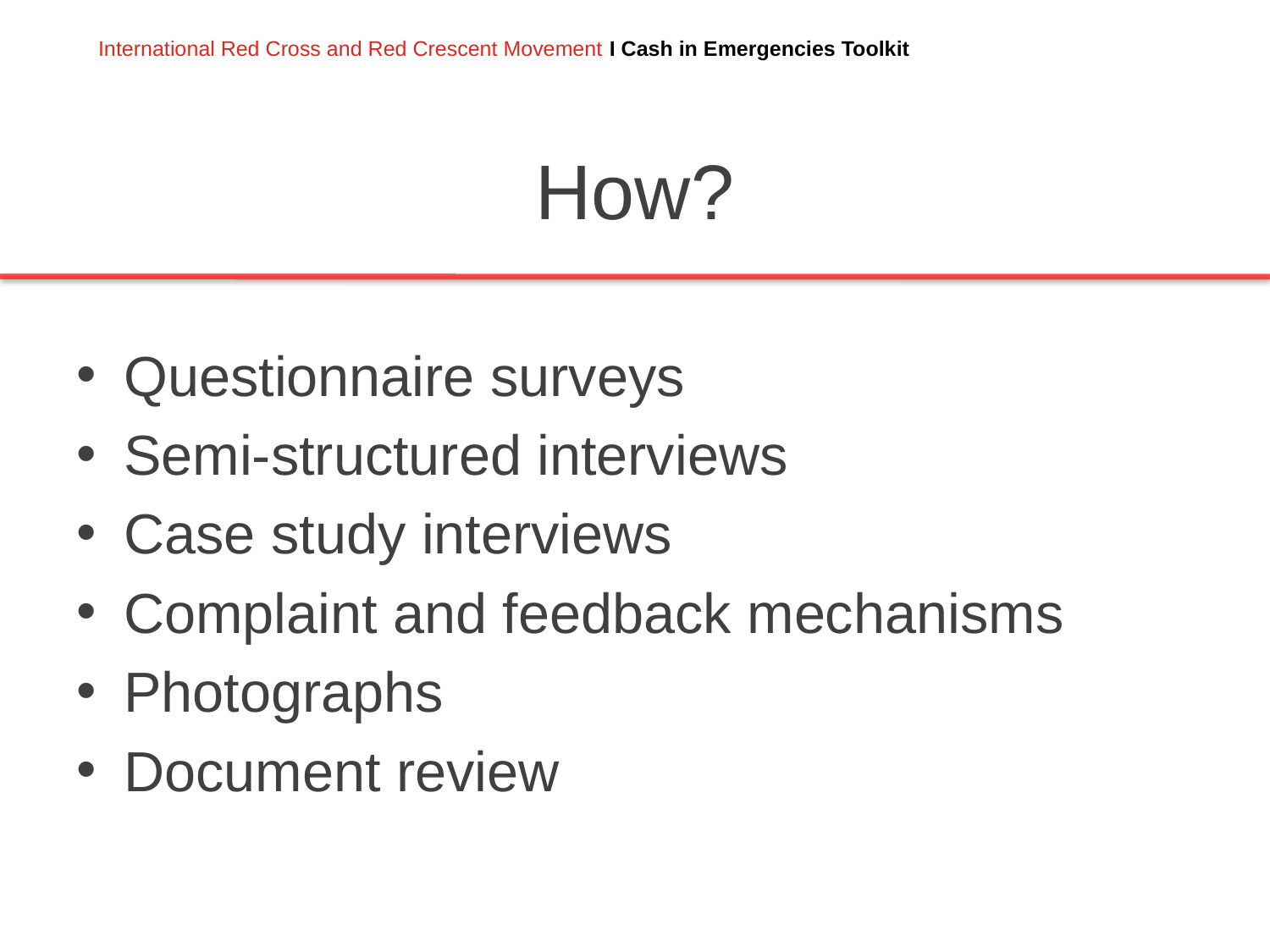

# How?
Questionnaire surveys
Semi-structured interviews
Case study interviews
Complaint and feedback mechanisms
Photographs
Document review